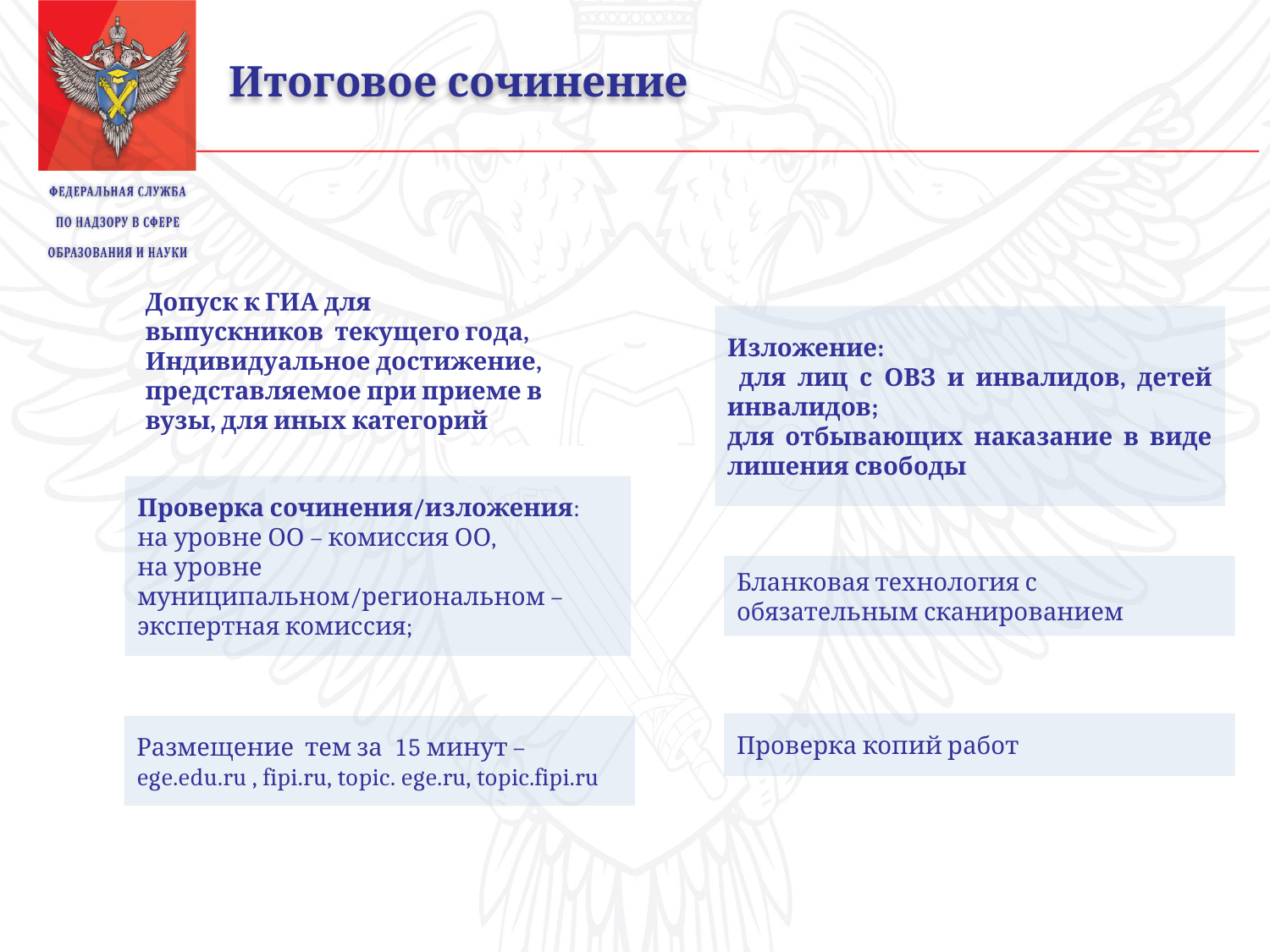

Итоговое сочинение
Допуск к ГИА для выпускников  текущего года,
Индивидуальное достижение, представляемое при приеме в вузы, для иных категорий
Изложение:
 для лиц с ОВЗ и инвалидов, детей инвалидов;
для отбывающих наказание в виде лишения свободы

Проверка сочинения/изложения:
на уровне ОО – комиссия ОО,
на уровне муниципальном/региональном – экспертная комиссия;

Бланковая технология с обязательным сканированием
Проверка копий работ
Размещение  тем за  15 минут – ege.edu.ru , fipi.ru, topic. ege.ru, topic.fipi.ru